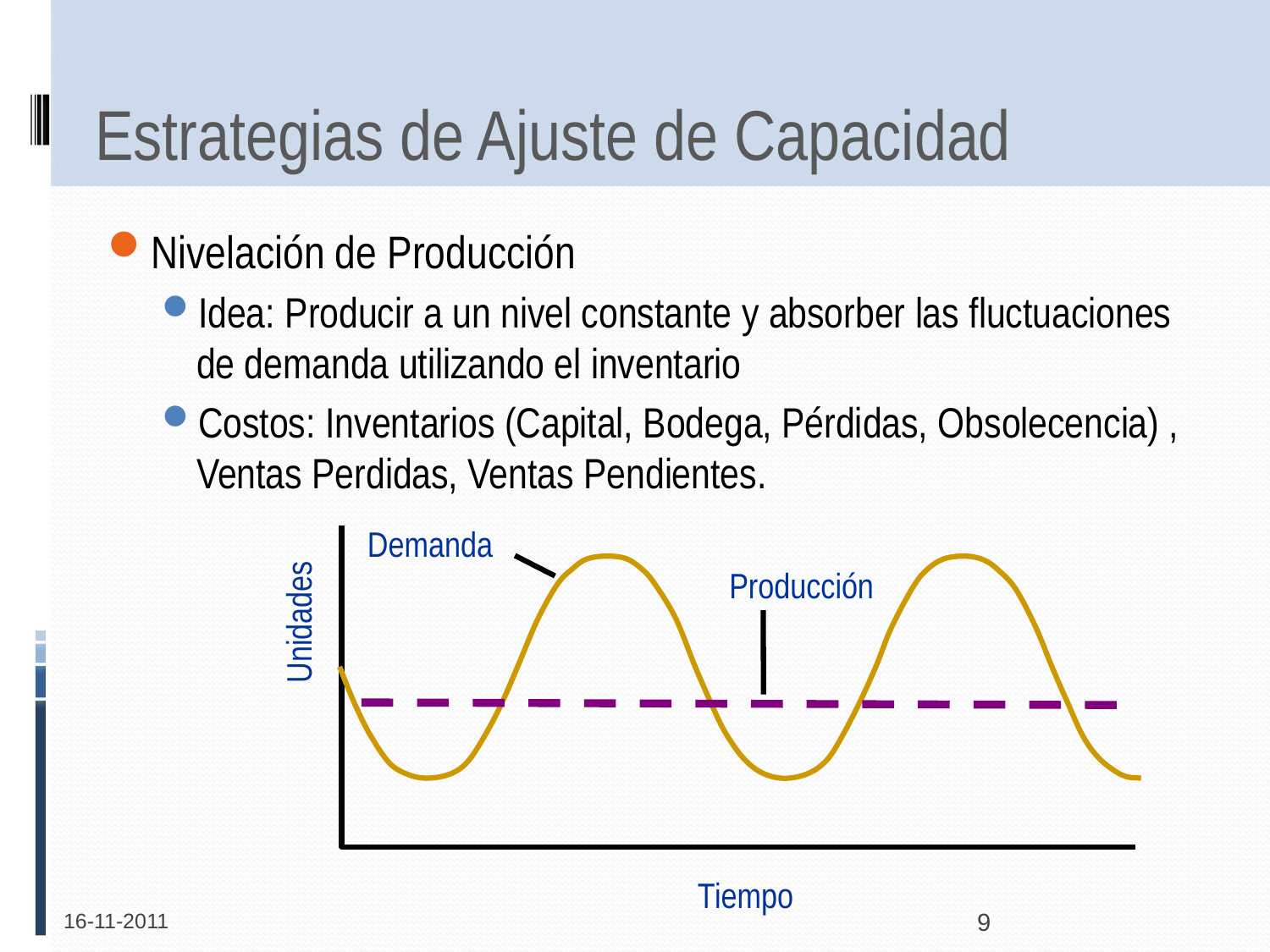

# Estrategias de Ajuste de Capacidad
Nivelación de Producción
Idea: Producir a un nivel constante y absorber las fluctuaciones de demanda utilizando el inventario
Costos: Inventarios (Capital, Bodega, Pérdidas, Obsolecencia) , Ventas Perdidas, Ventas Pendientes.

Demanda

Producción
Unidades

Tiempo
16-11-2011
9